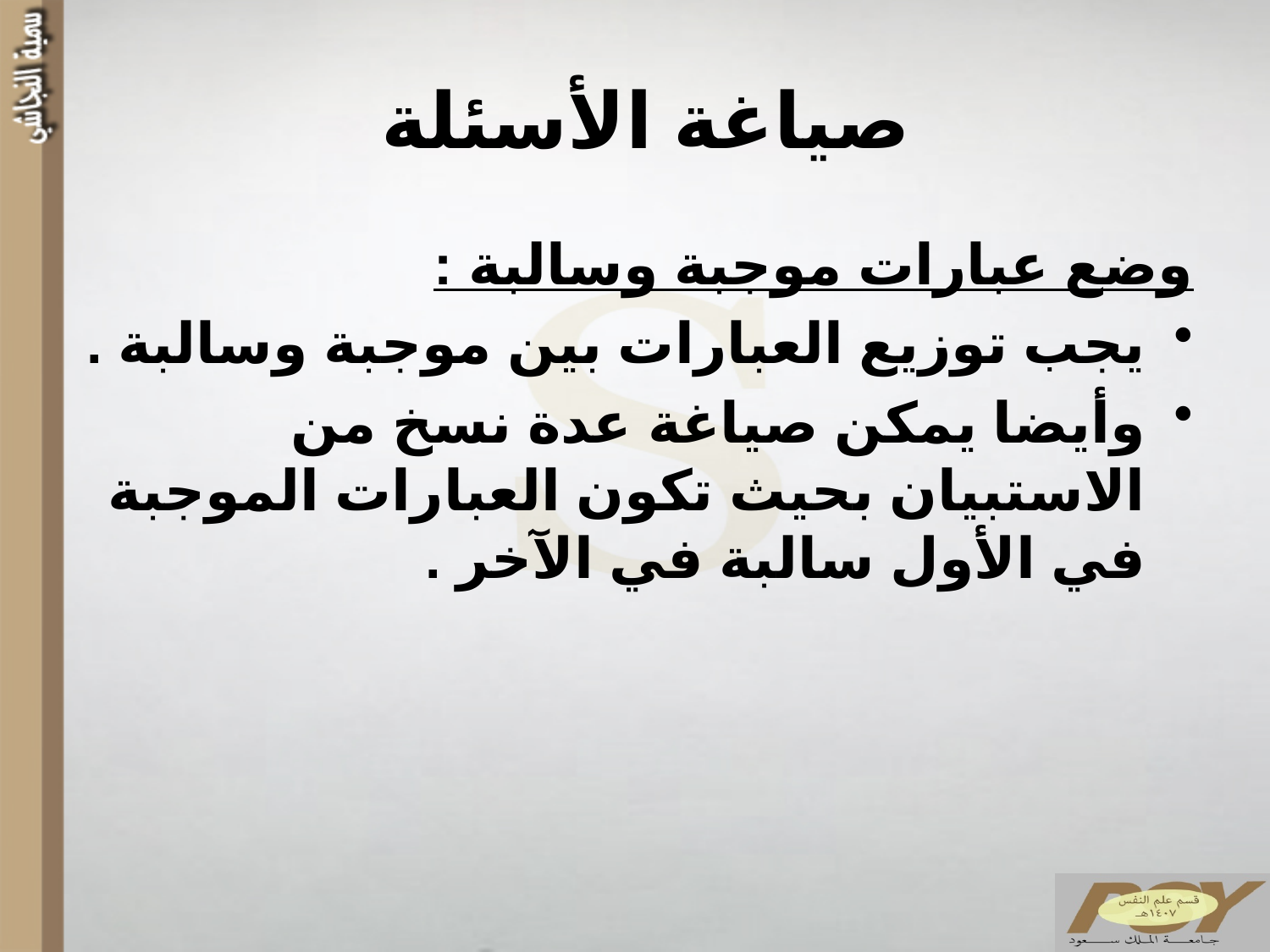

# صياغة الأسئلة
وضع عبارات موجبة وسالبة :
يجب توزيع العبارات بين موجبة وسالبة .
وأيضا يمكن صياغة عدة نسخ من الاستبيان بحيث تكون العبارات الموجبة في الأول سالبة في الآخر .